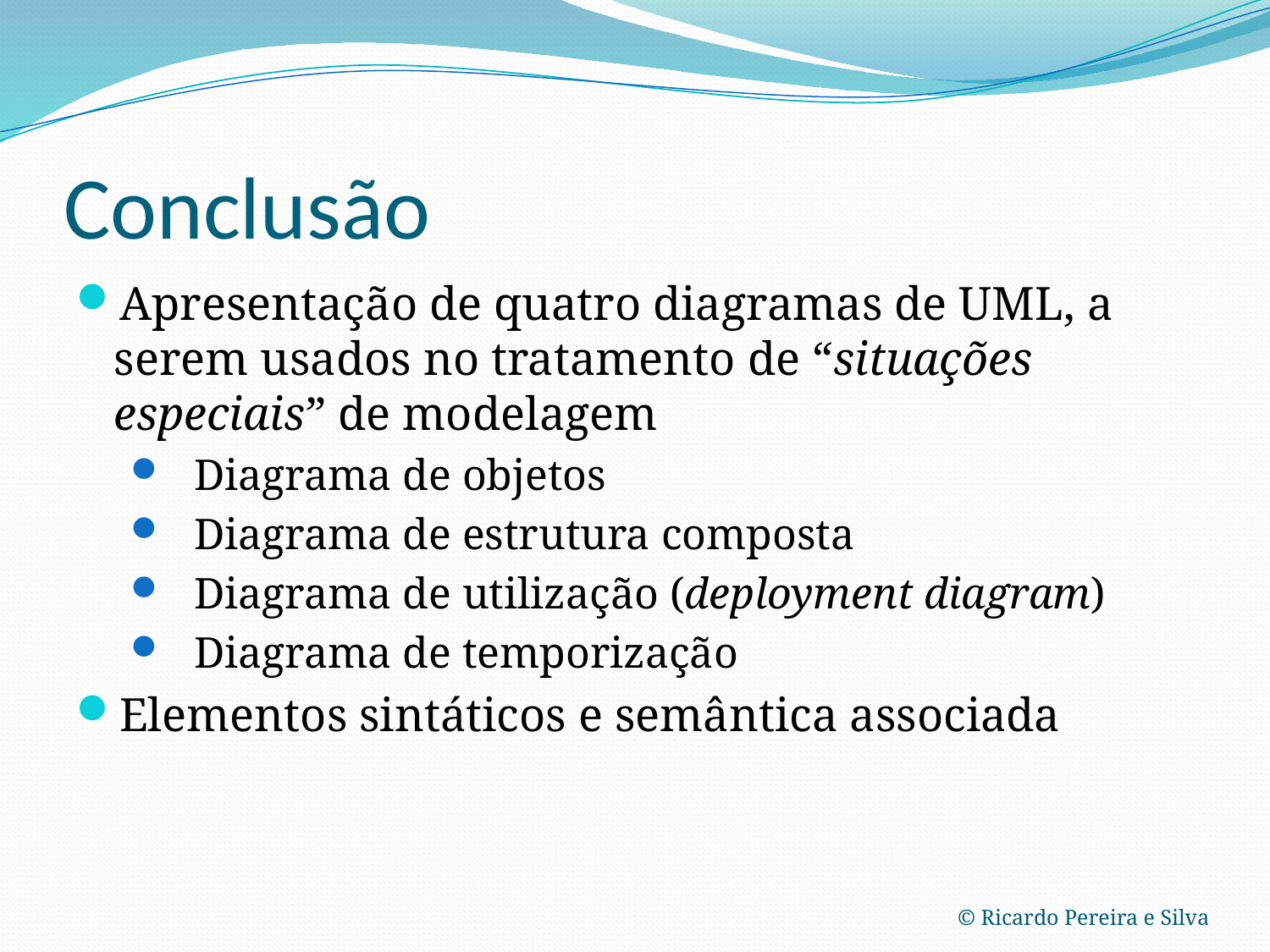

# Conclusão
Apresentação de quatro diagramas de UML, a serem usados no tratamento de “situações especiais” de modelagem
Diagrama de objetos
Diagrama de estrutura composta
Diagrama de utilização (deployment diagram)
Diagrama de temporização
Elementos sintáticos e semântica associada
© Ricardo Pereira e Silva